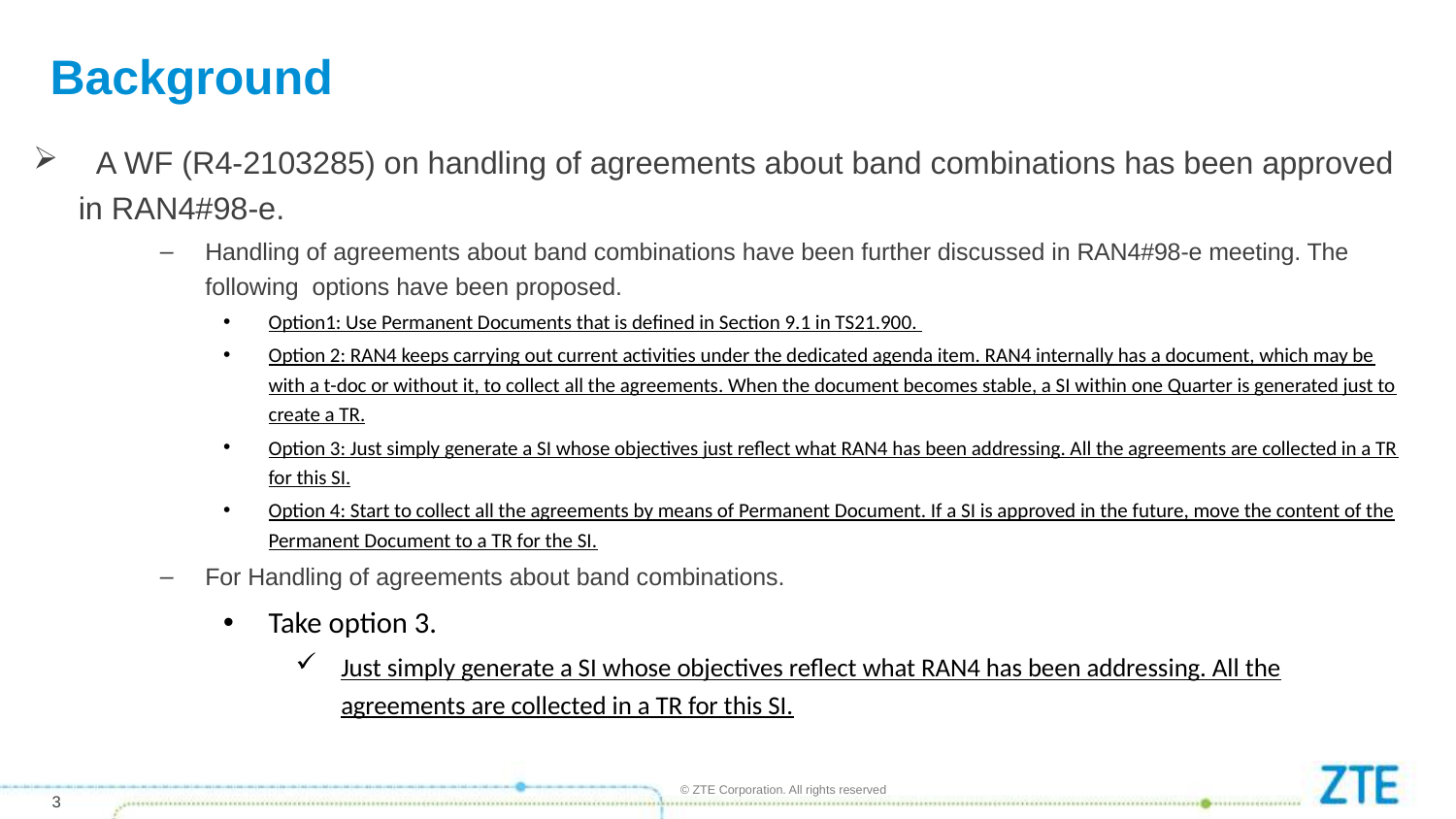

# Background
  A WF (R4-2103285) on handling of agreements about band combinations has been approved in RAN4#98-e.
Handling of agreements about band combinations have been further discussed in RAN4#98-e meeting. The following  options have been proposed.
Option1: Use Permanent Documents that is defined in Section 9.1 in TS21.900.
Option 2: RAN4 keeps carrying out current activities under the dedicated agenda item. RAN4 internally has a document, which may be with a t-doc or without it, to collect all the agreements. When the document becomes stable, a SI within one Quarter is generated just to create a TR.
Option 3: Just simply generate a SI whose objectives just reflect what RAN4 has been addressing. All the agreements are collected in a TR for this SI.
Option 4: Start to collect all the agreements by means of Permanent Document. If a SI is approved in the future, move the content of the Permanent Document to a TR for the SI.
For Handling of agreements about band combinations.
Take option 3.
Just simply generate a SI whose objectives reflect what RAN4 has been addressing. All the agreements are collected in a TR for this SI.